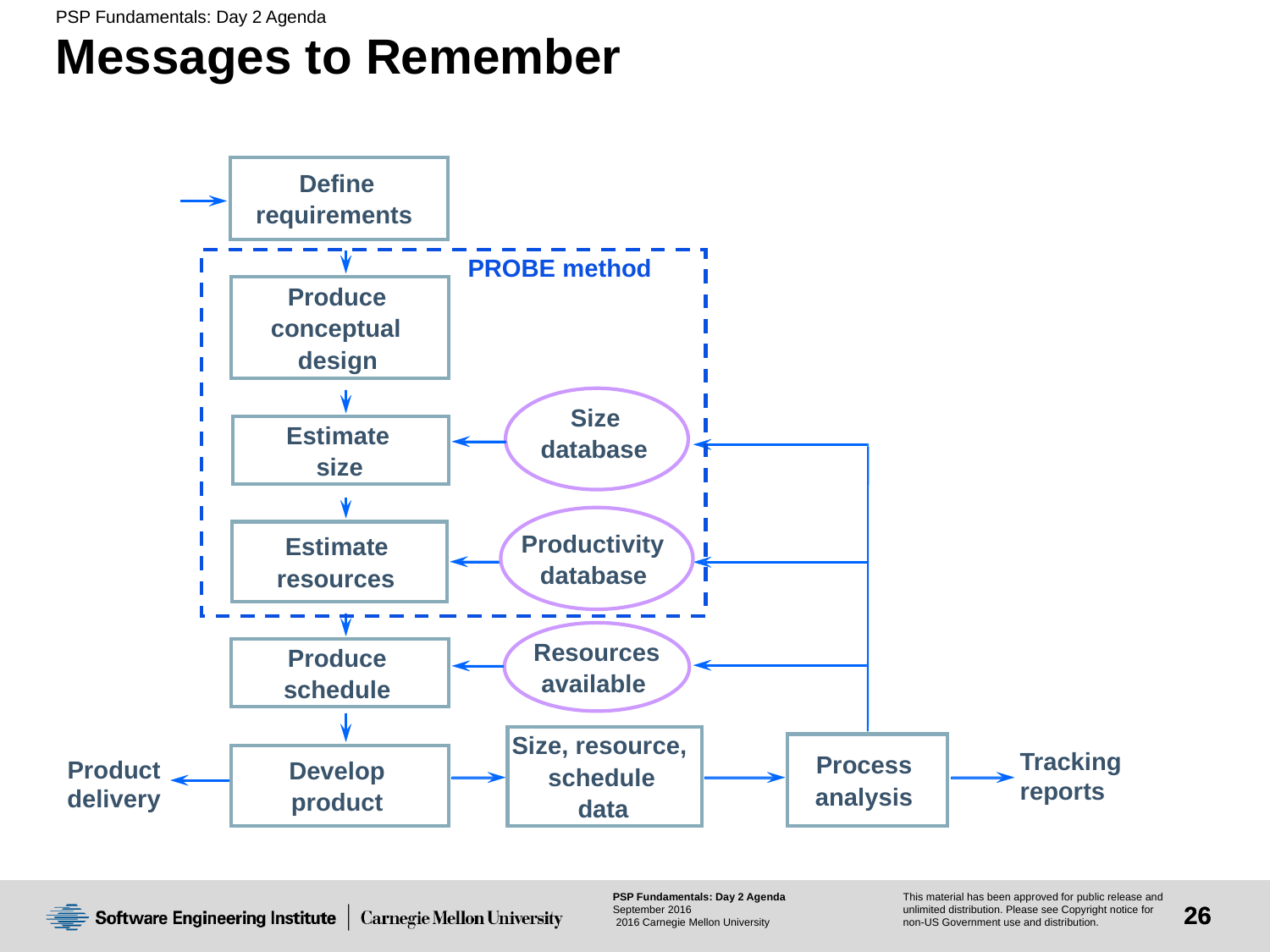

# Messages to Remember

Define

requirements
		PROBE method

Produce
conceptual
design

Size

Estimate
database

size

Productivity
Estimate

database
resources

Resources

Produce

available
schedule

Size, resource,

Tracking
Process
Product
Develop
schedule

reports
analysis
delivery
product
data